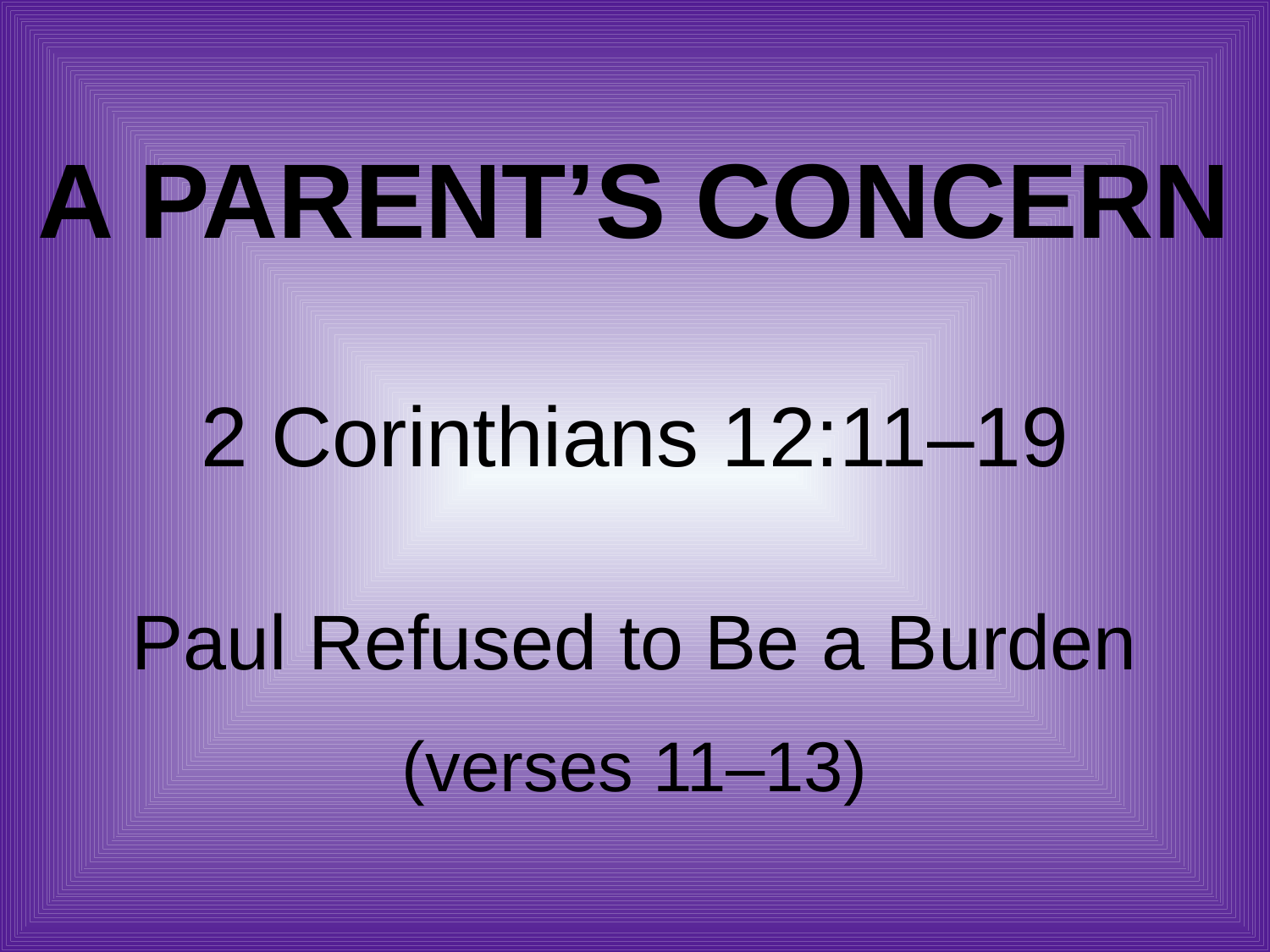

# A Parent’s Concern
2 Corinthians 12:11–19

Paul Refused to Be a Burden
(verses 11–13)